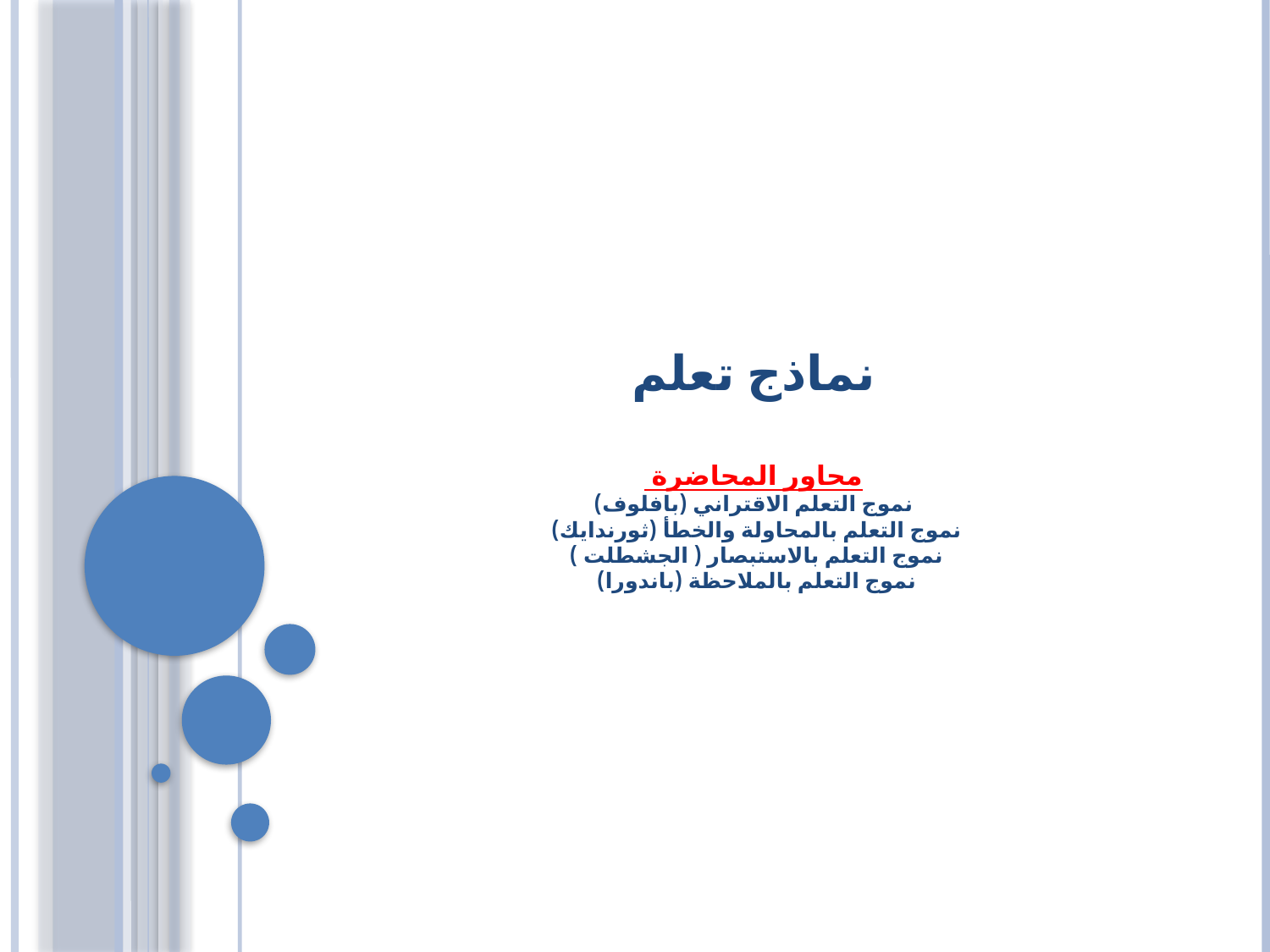

# نماذج تعلم محاور المحاضرة نموج التعلم الاقتراني (بافلوف) نموج التعلم بالمحاولة والخطأ (ثورندايك) نموج التعلم بالاستبصار ( الجشطلت ) نموج التعلم بالملاحظة (باندورا)